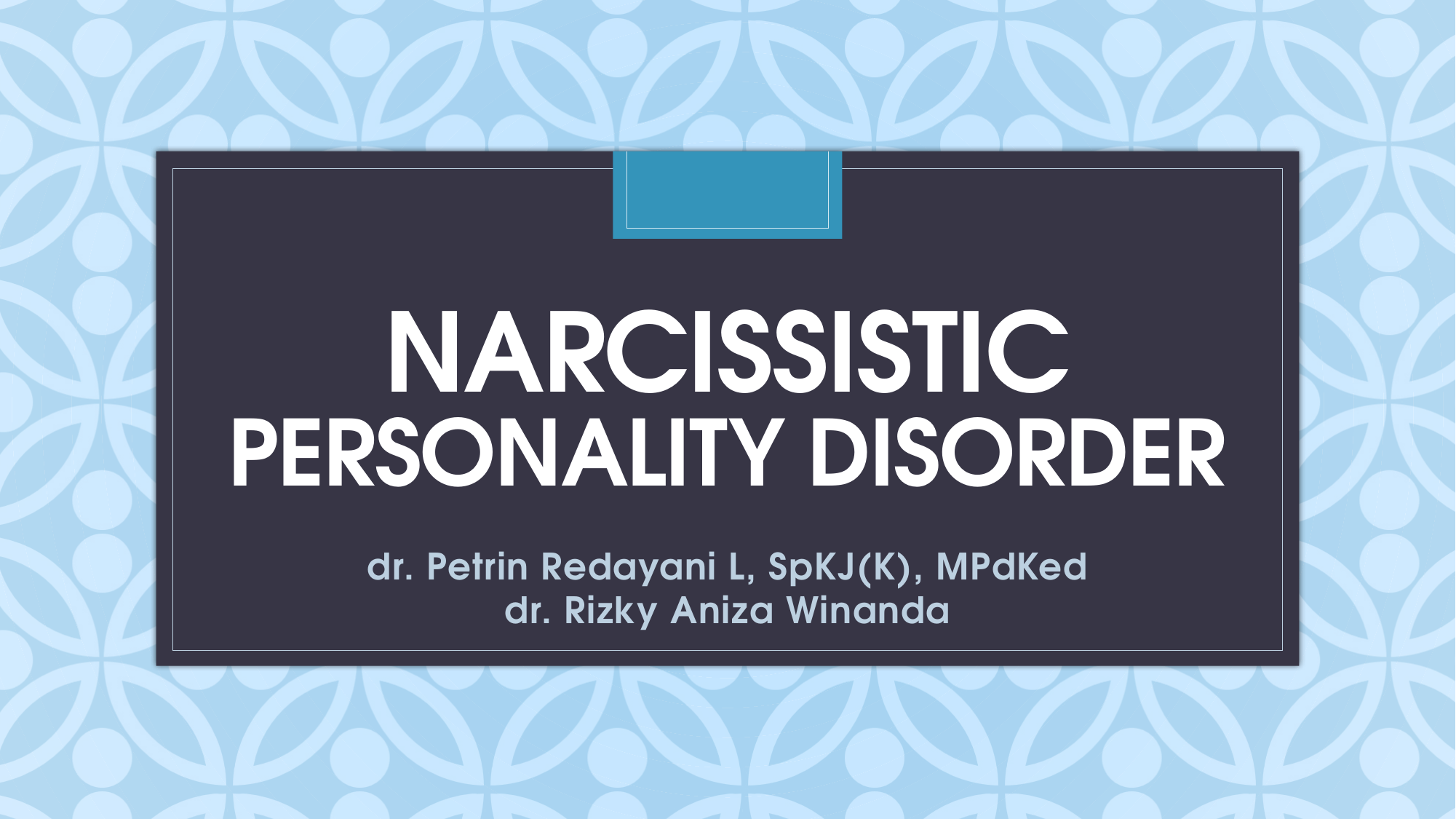

# Narcissistic personality disorder
dr. Petrin Redayani L, SpKJ(K), MPdKed
dr. Rizky Aniza Winanda